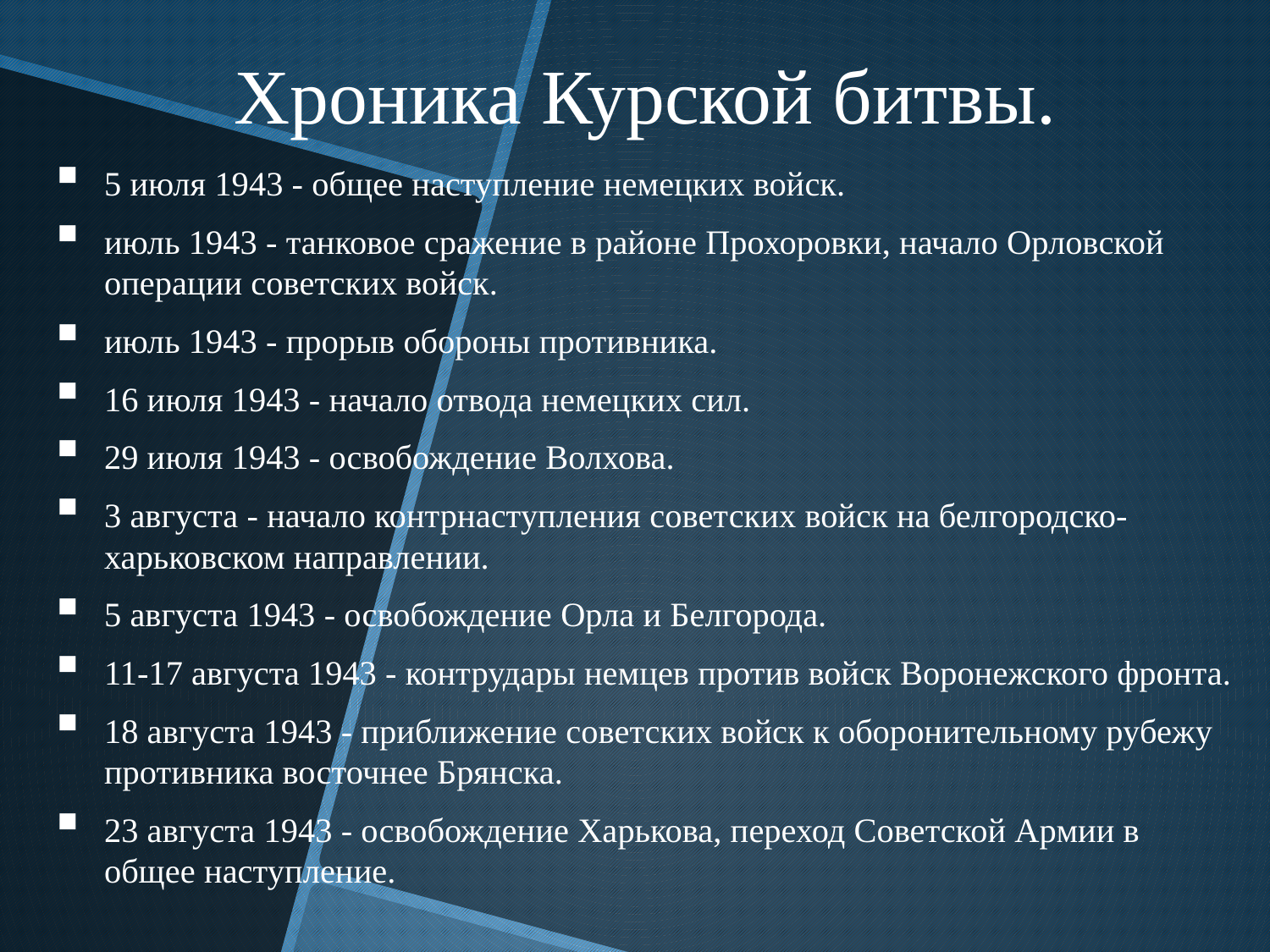

# Хроника Курской битвы.
5 июля 1943 - общее наступление немецких войск.
июль 1943 - танковое сражение в районе Прохоровки, начало Орловской операции советских войск.
июль 1943 - прорыв обороны противника.
16 июля 1943 - начало отвода немецких сил.
29 июля 1943 - освобождение Волхова.
3 августа - начало контрнаступления советских войск на белгородско-харьковском направлении.
5 августа 1943 - освобождение Орла и Белгорода.
11-17 августа 1943 - контрудары немцев против войск Воронежского фронта.
18 августа 1943 - приближение советских войск к оборонительному рубежу противника восточнее Брянска.
23 августа 1943 - освобождение Харькова, переход Советской Армии в общее наступление.